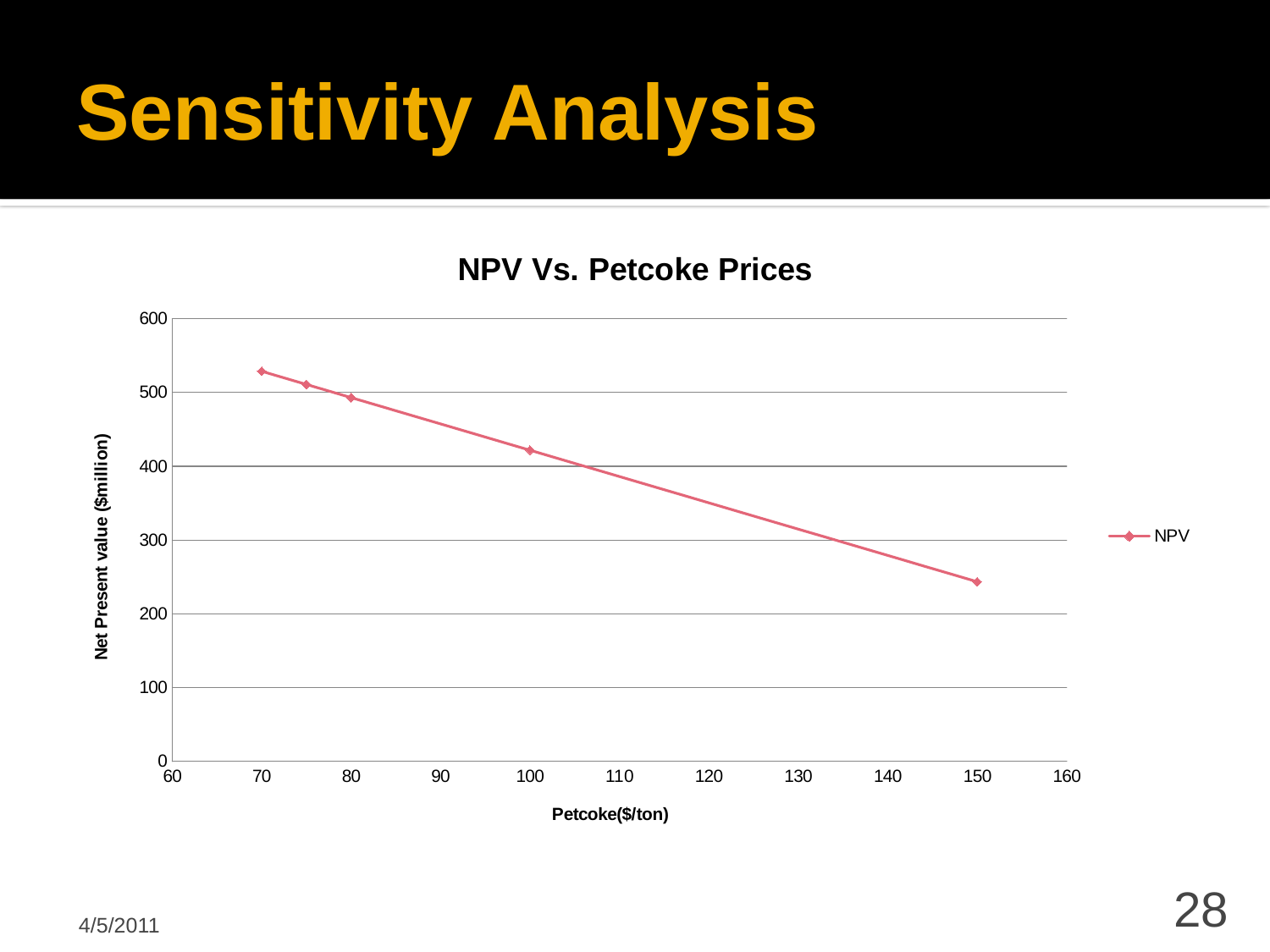

# Sensitivity Analysis

### Chart: NPV Vs. Petcoke Prices

| Category |  |
|---|---|
4/5/2011
28